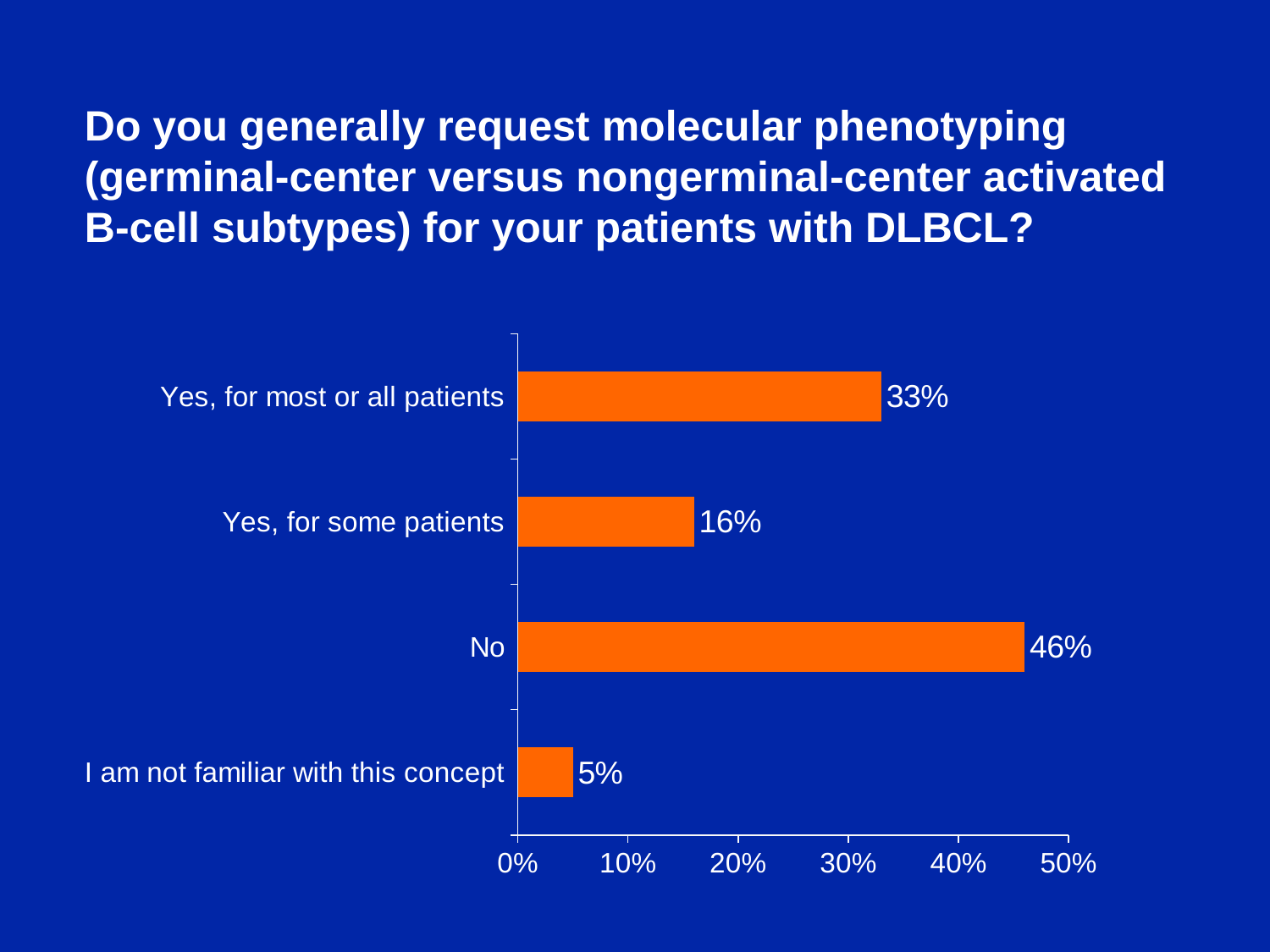

Do you generally request molecular phenotyping (germinal-center versus nongerminal-center activated B-cell subtypes) for your patients with DLBCL?

### Chart

| Category | Series 1 |
|---|---|
| I am not familiar with this concept | 0.05 |
| No | 0.46 |
| Yes, for some patients | 0.16 |
| Yes, for most or all patients | 0.33 |